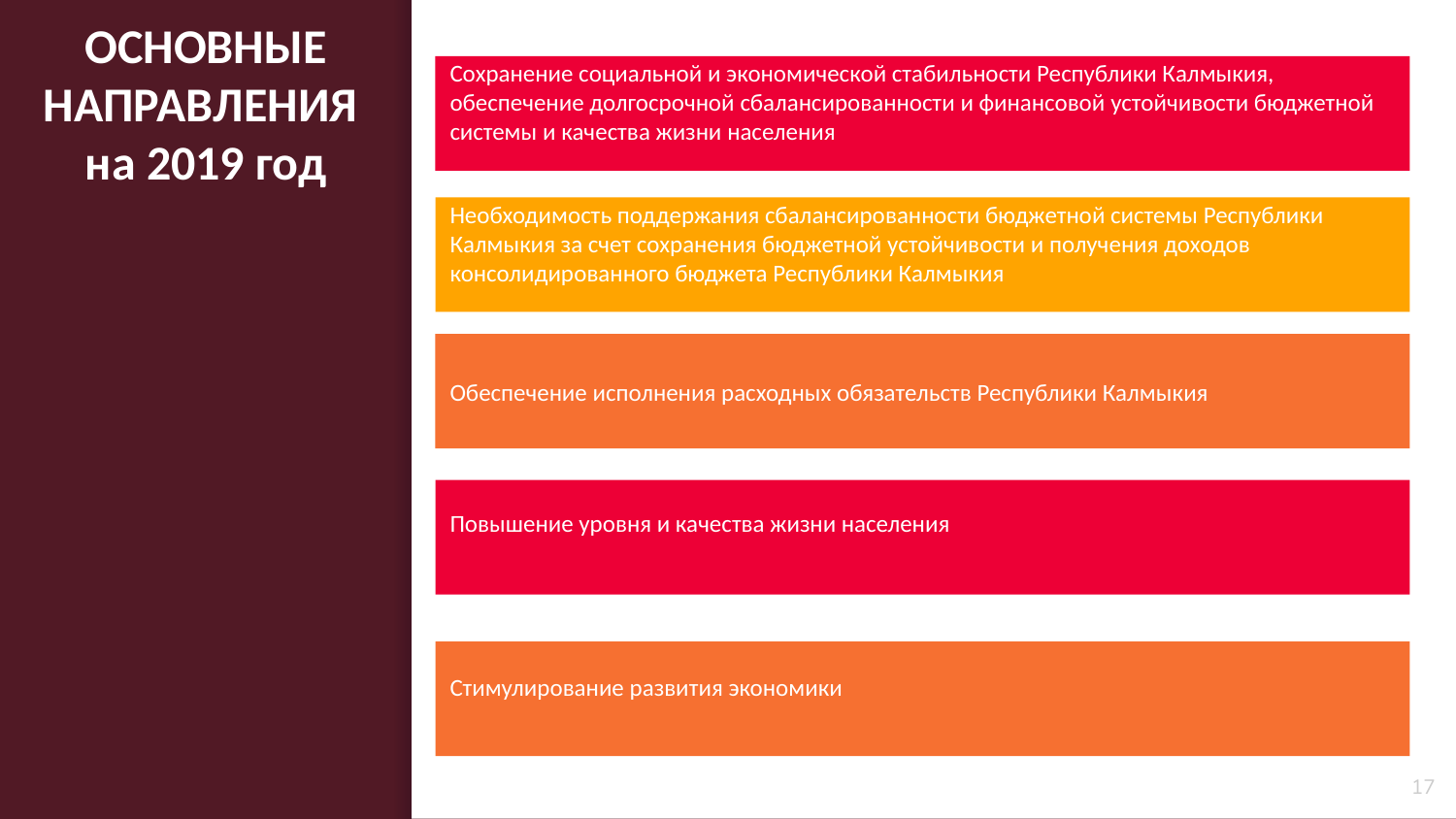

# ОСНОВНЫЕ НАПРАВЛЕНИЯ на 2019 год
Сохранение социальной и экономической стабильности Республики Калмыкия, обеспечение долгосрочной сбалансированности и финансовой устойчивости бюджетной системы и качества жизни населения
Необходимость поддержания сбалансированности бюджетной системы Республики Калмыкия за счет сохранения бюджетной устойчивости и получения доходов консолидированного бюджета Республики Калмыкия
Обеспечение исполнения расходных обязательств Республики Калмыкия
Повышение уровня и качества жизни населения
Стимулирование развития экономики
17